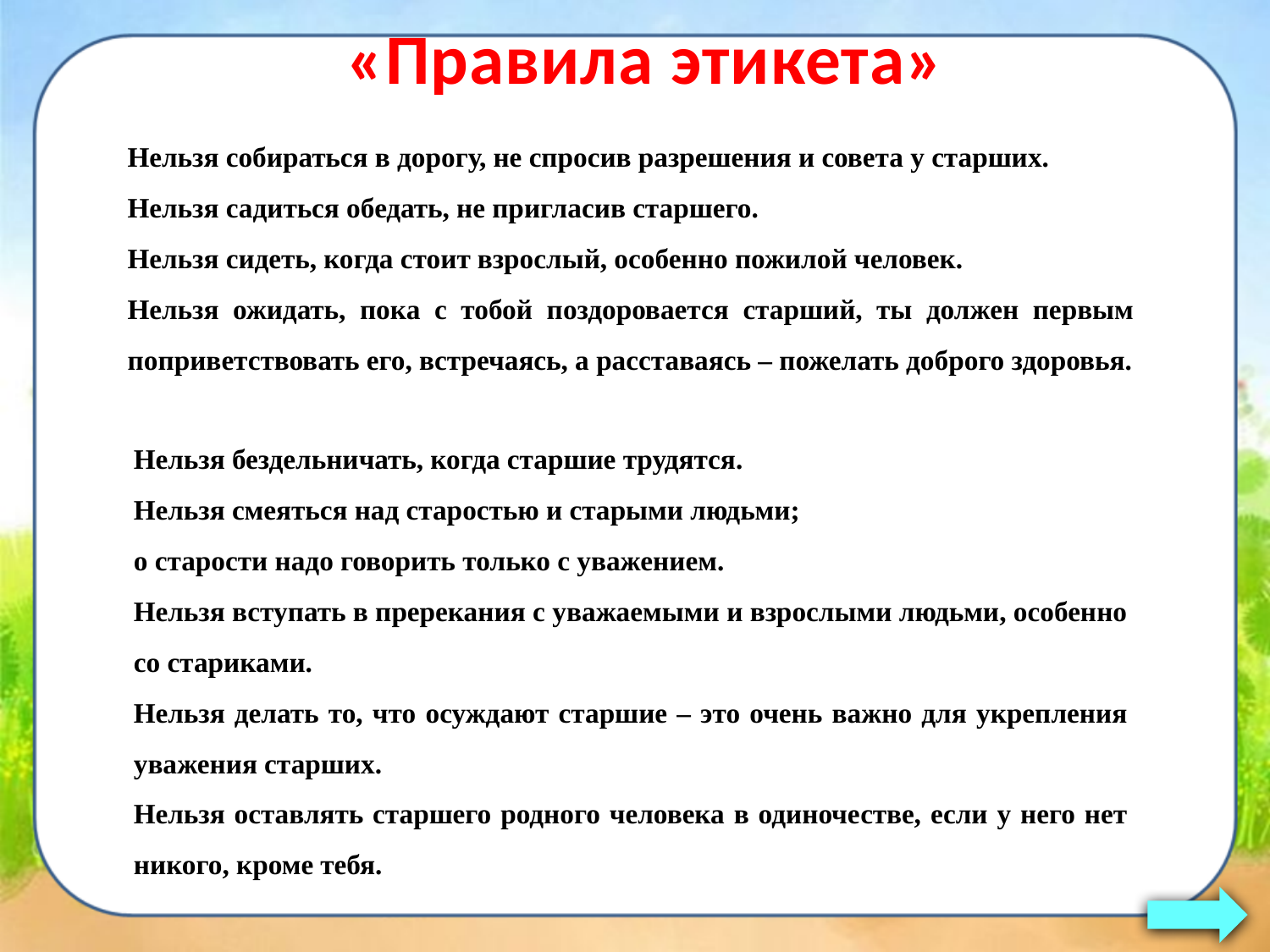

«Правила этикета»
Нельзя собираться в дорогу, не спросив разрешения и совета у старших.
Нельзя садиться обедать, не пригласив старшего.
Нельзя сидеть, когда стоит взрослый, особенно пожилой человек.
Нельзя ожидать, пока с тобой поздоровается старший, ты должен первым поприветствовать его, встречаясь, а расставаясь – пожелать доброго здоровья.
Нельзя бездельничать, когда старшие трудятся.
Нельзя смеяться над старостью и старыми людьми;
о старости надо говорить только с уважением.
Нельзя вступать в пререкания с уважаемыми и взрослыми людьми, особенно со стариками.
Нельзя делать то, что осуждают старшие – это очень важно для укрепления уважения старших.
Нельзя оставлять старшего родного человека в одиночестве, если у него нет никого, кроме тебя.